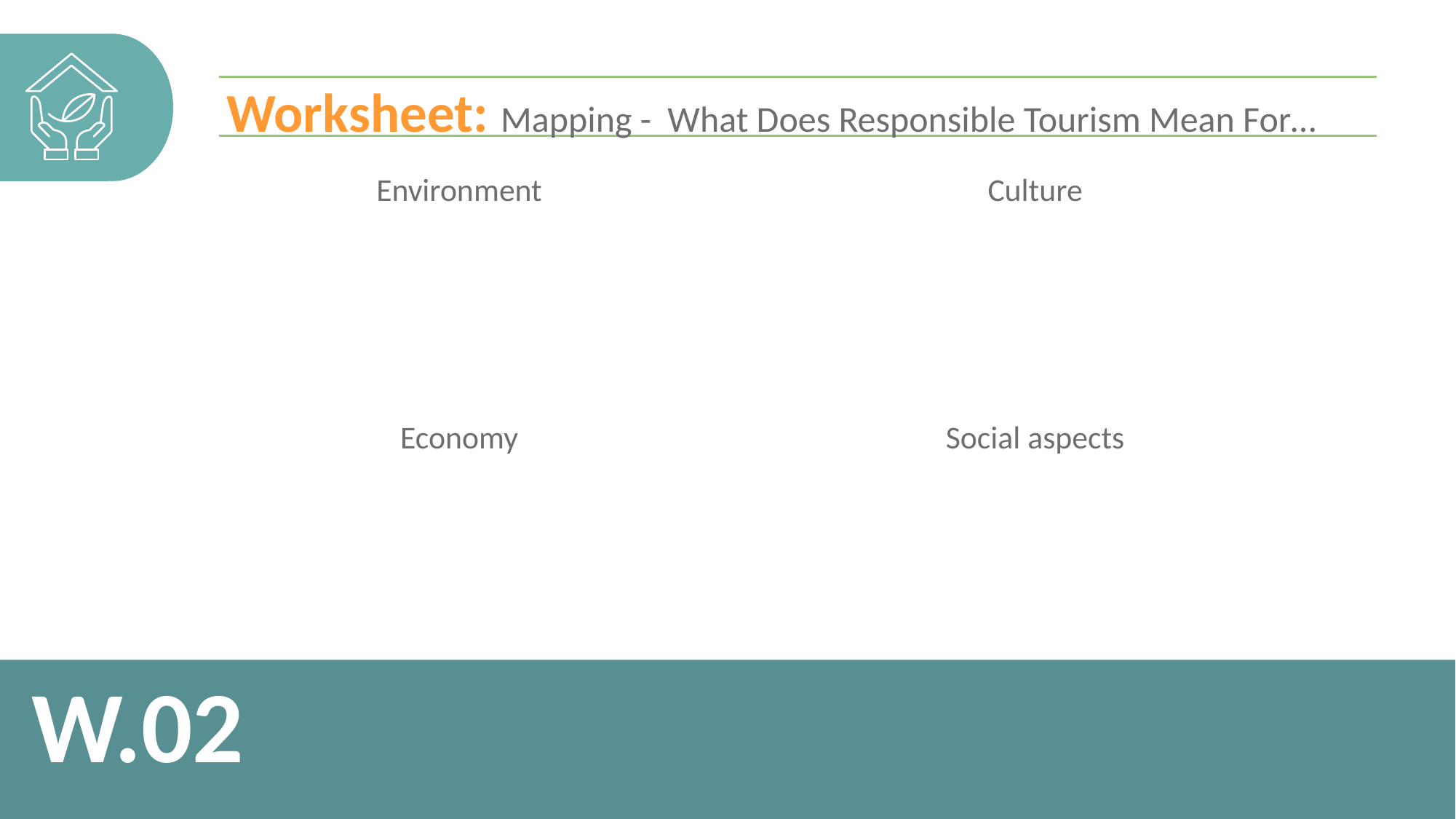

Worksheet: Mapping -  What Does Responsible Tourism Mean For…

| Environment | Culture |
| --- | --- |
| Economy | Social aspects |

W.02
2